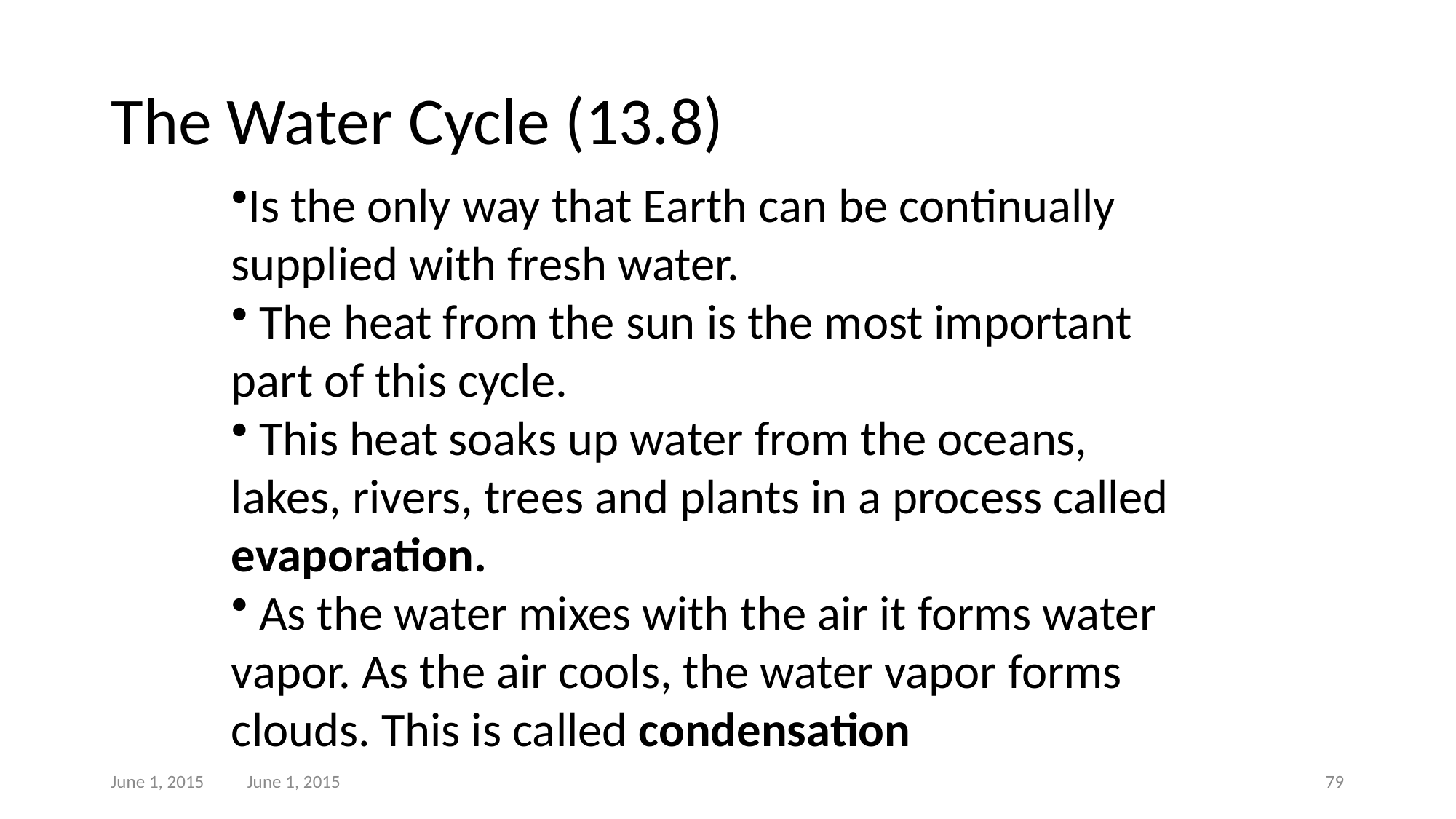

# The Water Cycle (13.8)
Is the only way that Earth can be continually supplied with fresh water.
 The heat from the sun is the most important part of this cycle.
 This heat soaks up water from the oceans, lakes, rivers, trees and plants in a process called evaporation.
 As the water mixes with the air it forms water vapor. As the air cools, the water vapor forms clouds. This is called condensation
June 1, 2015
79
June 1, 2015